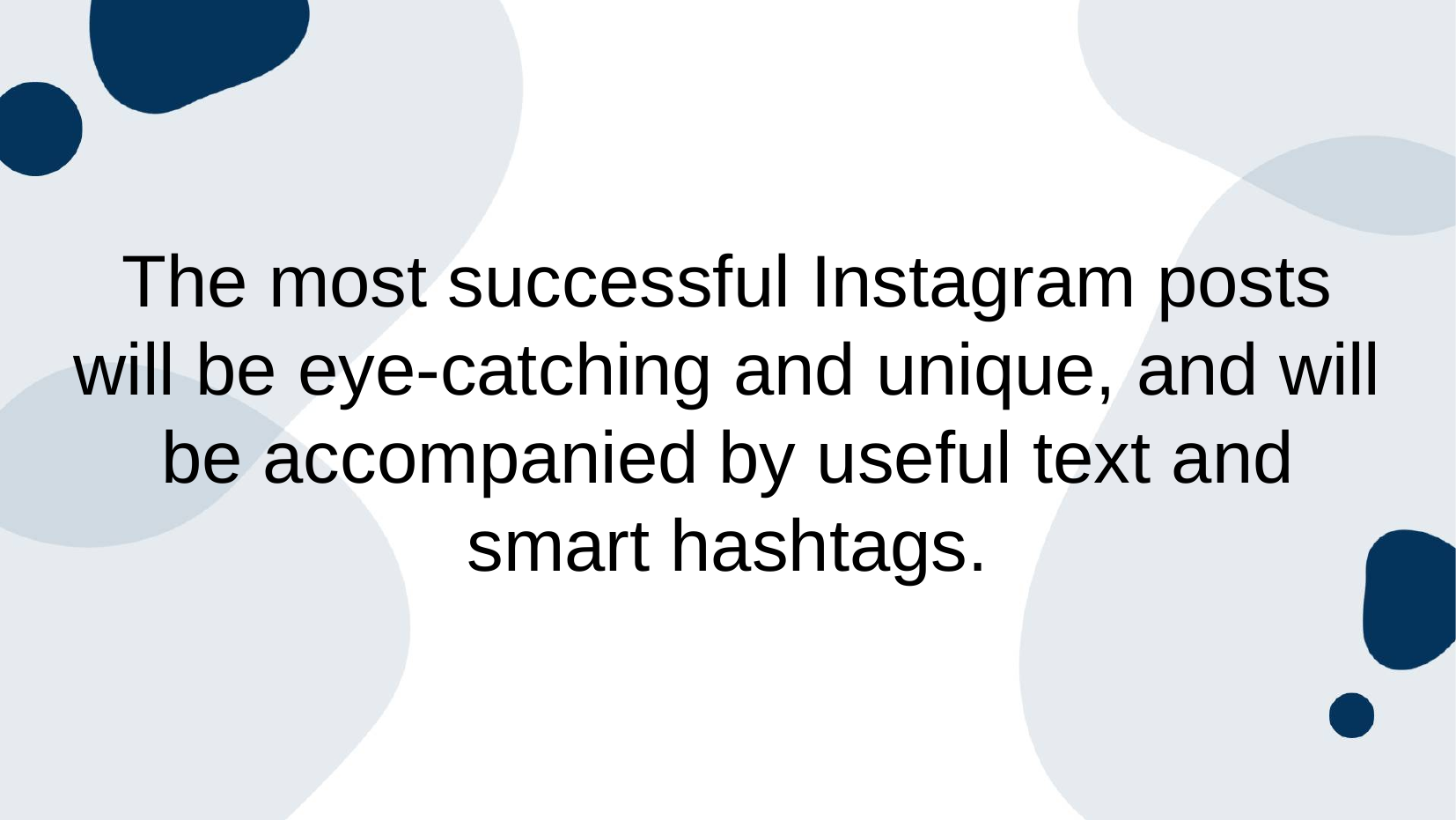

The most successful Instagram posts will be eye-catching and unique, and will be accompanied by useful text and smart hashtags.